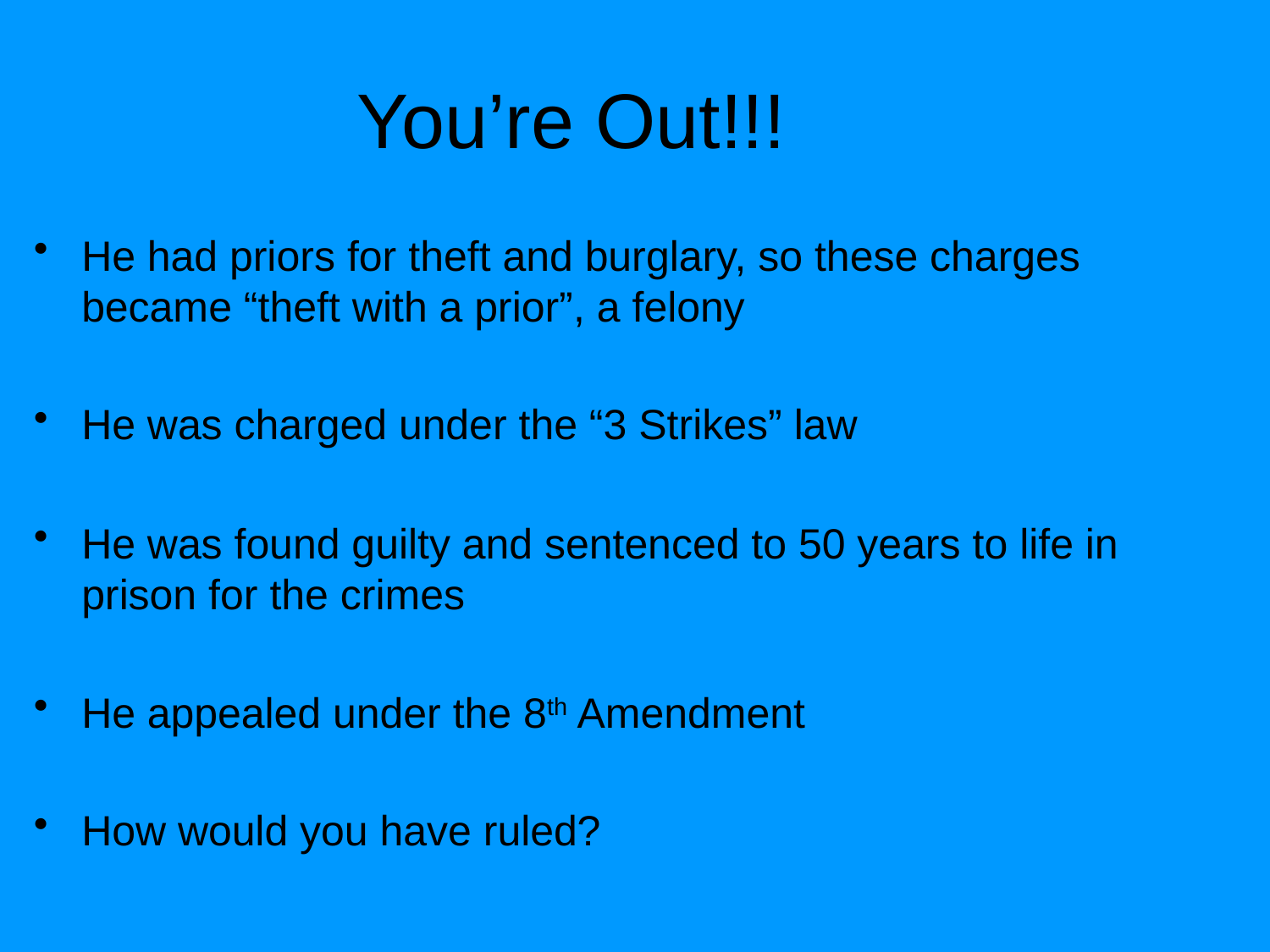

You’re Out!!!
He had priors for theft and burglary, so these charges became “theft with a prior”, a felony

He was charged under the “3 Strikes” law

He was found guilty and sentenced to 50 years to life in prison for the crimes

He appealed under the 8th Amendment

How would you have ruled?